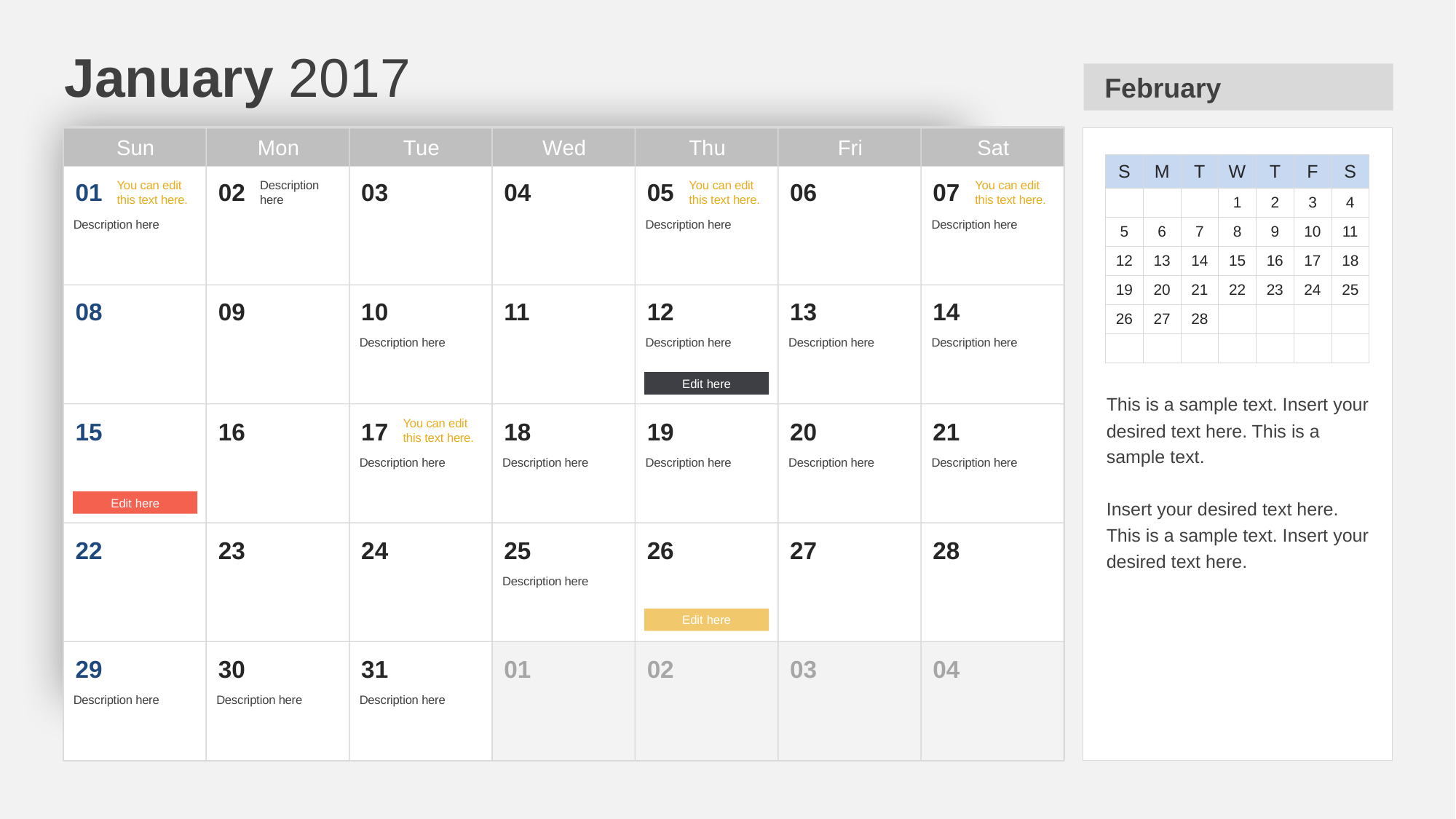

# January 2017
February

Sun
Mon
Tue
Wed
Thu
Fri
Sat
| S | M | T | W | T | F | S |
| --- | --- | --- | --- | --- | --- | --- |
|  |  |  | 1 | 2 | 3 | 4 |
| 5 | 6 | 7 | 8 | 9 | 10 | 11 |
| 12 | 13 | 14 | 15 | 16 | 17 | 18 |
| 19 | 20 | 21 | 22 | 23 | 24 | 25 |
| 26 | 27 | 28 |  |  |  |  |
|  |  |  |  |  |  |  |
01

You can edit this text here.
Description here
02

Description here

03

04

05

You can edit this text here.
Description here
06

07

You can edit this text here.
Description here

08

09

10

Description here

11

12

Description here

13

Description here

14

Description here
Edit here
This is a sample text. Insert your desired text here. This is a sample text.

Insert your desired text here. This is a sample text. Insert your desired text here.

15

16

17
You can edit this text here.
Description here

18

Description here

19

Description here

20

Description here

21

Description here
Edit here

22

23

24

25

Description here

26

27

28

Edit here

29

Description here

30

Description here

31

Description here

01

02

03

04